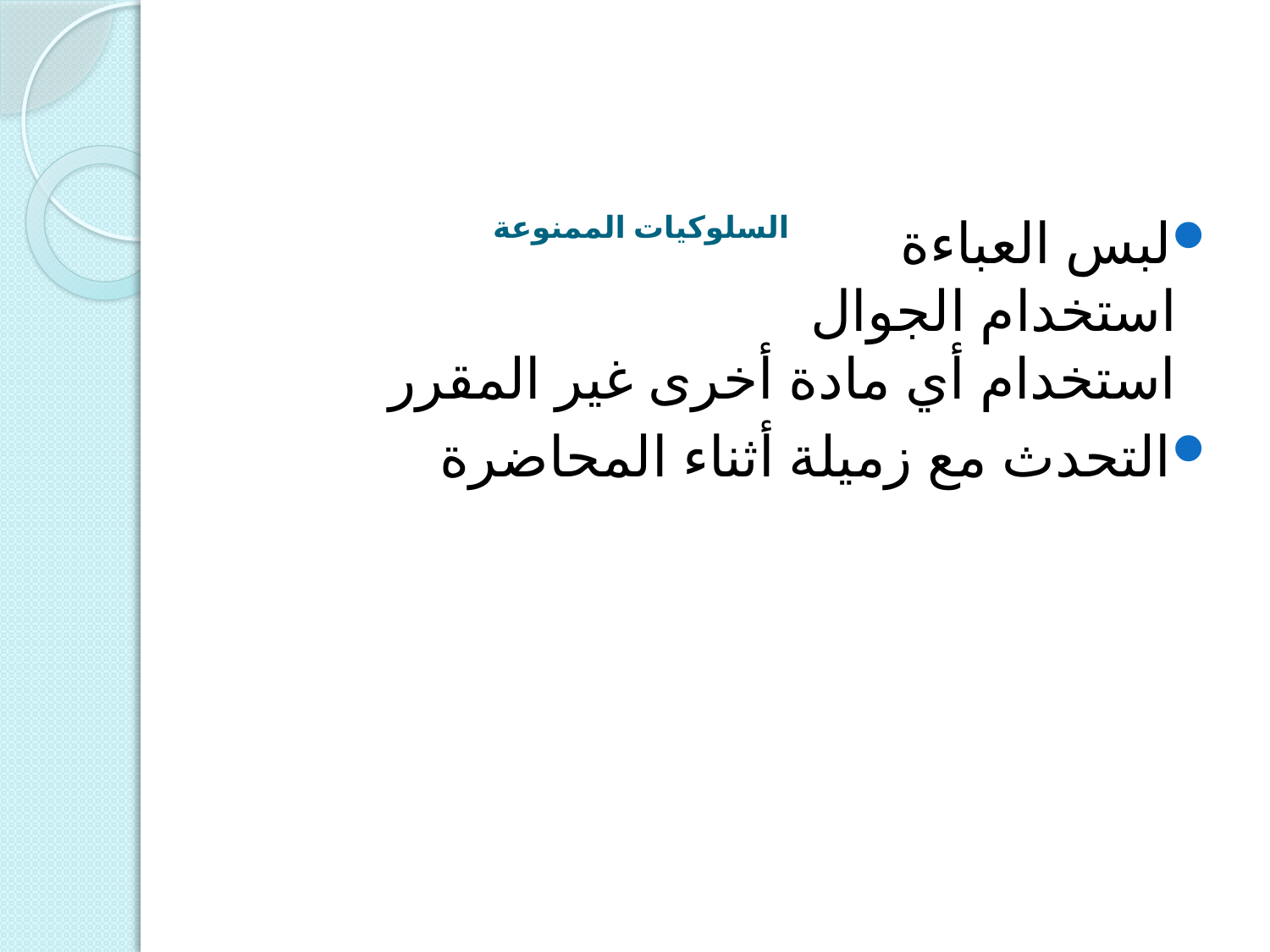

# السلوكيات الممنوعة
لبس العباءة
استخدام الجوال
استخدام أي مادة أخرى غير المقرر
التحدث مع زميلة أثناء المحاضرة